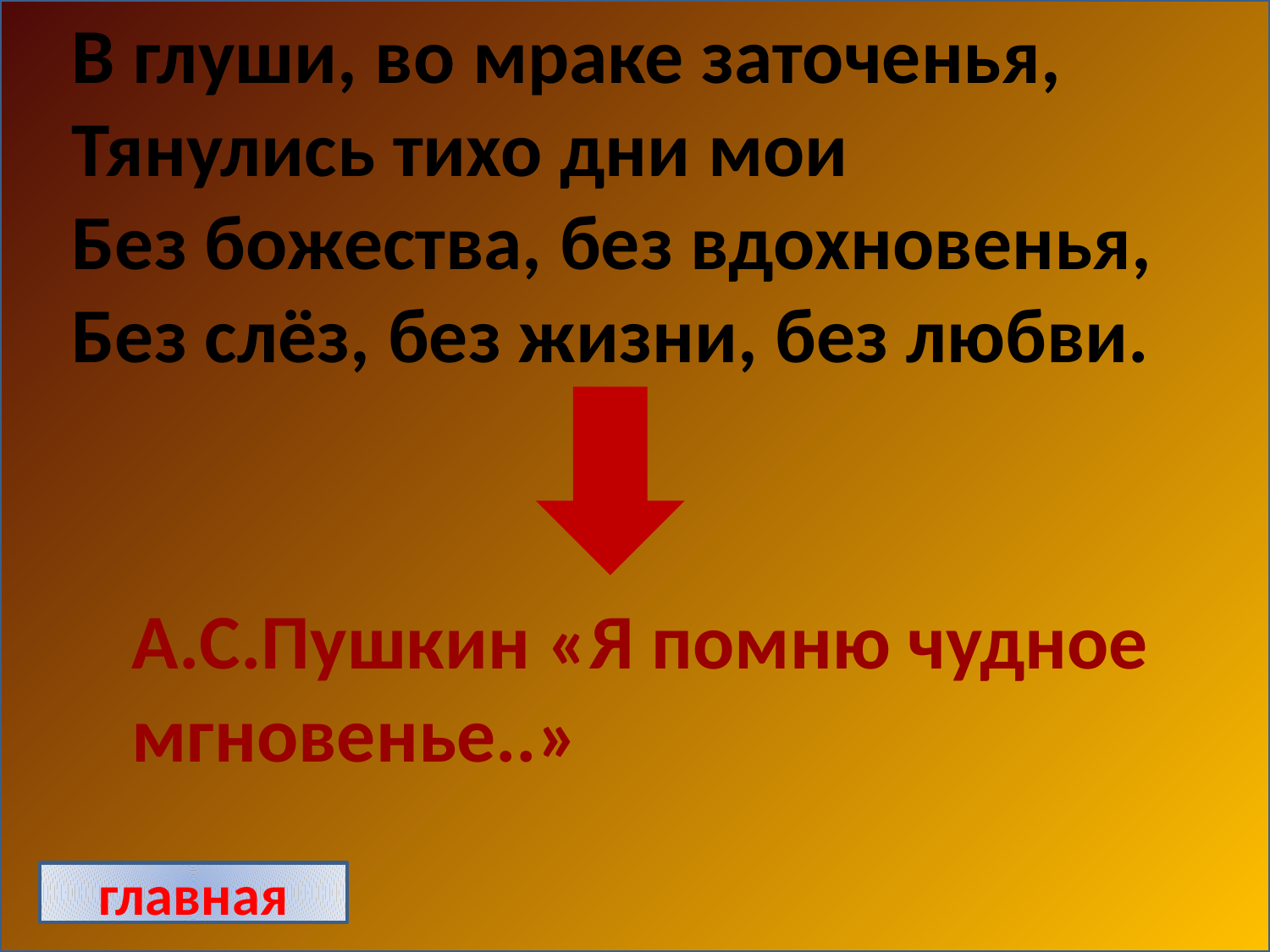

В глуши, во мраке заточенья,
Тянулись тихо дни мои
Без божества, без вдохновенья,
Без слёз, без жизни, без любви.

А.С.Пушкин «Я помню чудное мгновенье..»
главная